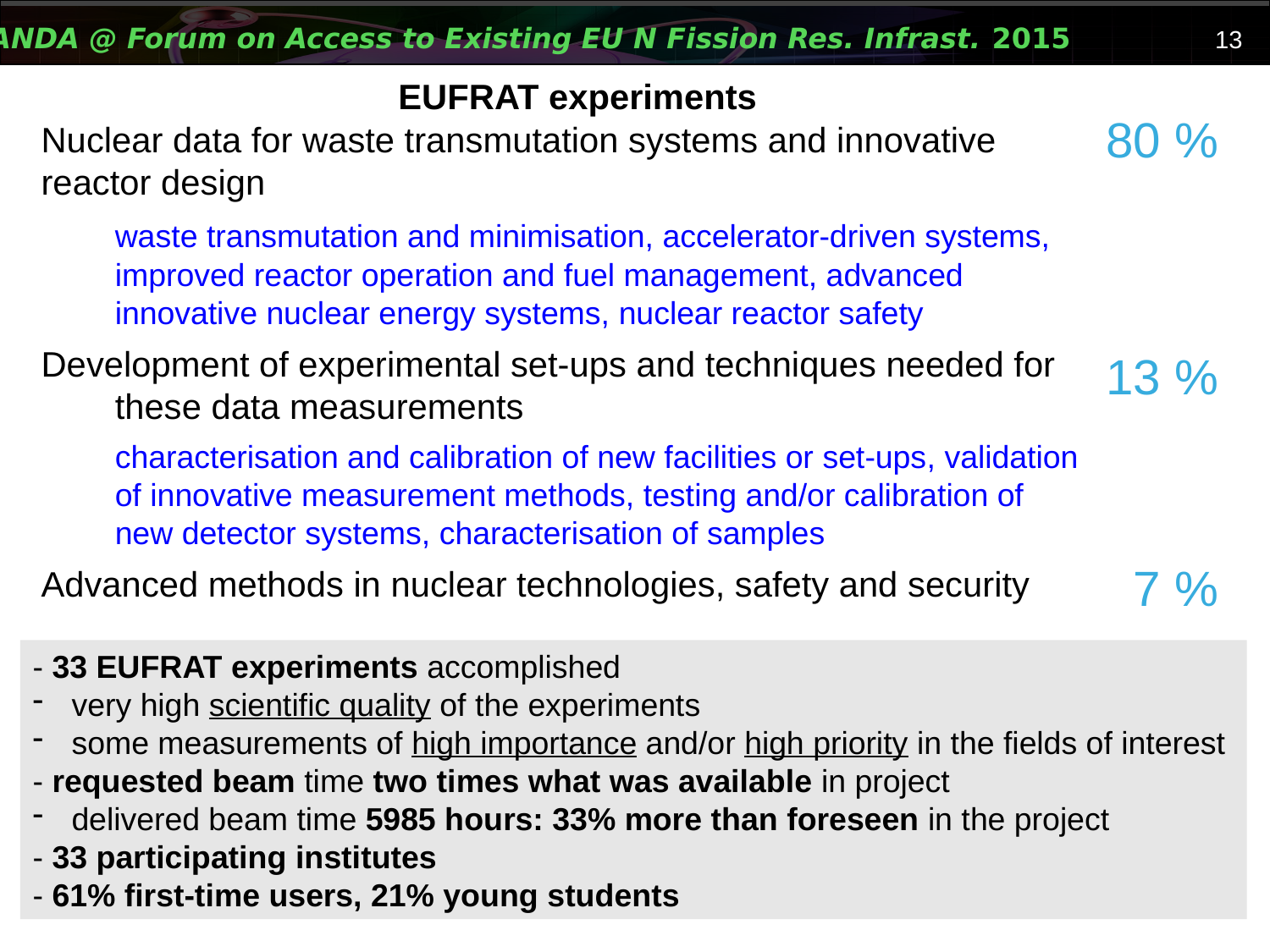

EUFRAT experiments
80 %

13 %

  7 %
Nuclear data for waste transmutation systems and innovative reactor design
	waste transmutation and minimisation, accelerator-driven systems, improved reactor operation and fuel management, advanced innovative nuclear energy systems, nuclear reactor safety
Development of experimental set-ups and techniques needed for these data measurements
     	characterisation and calibration of new facilities or set-ups, validation of innovative measurement methods, testing and/or calibration of new detector systems, characterisation of samples
Advanced methods in nuclear technologies, safety and security
- 33 EUFRAT experiments accomplished
 very high scientific quality of the experiments
 some measurements of high importance and/or high priority in the fields of interest
- requested beam time two times what was available in project
 delivered beam time 5985 hours: 33% more than foreseen in the project
- 33 participating institutes
- 61% first-time users, 21% young students